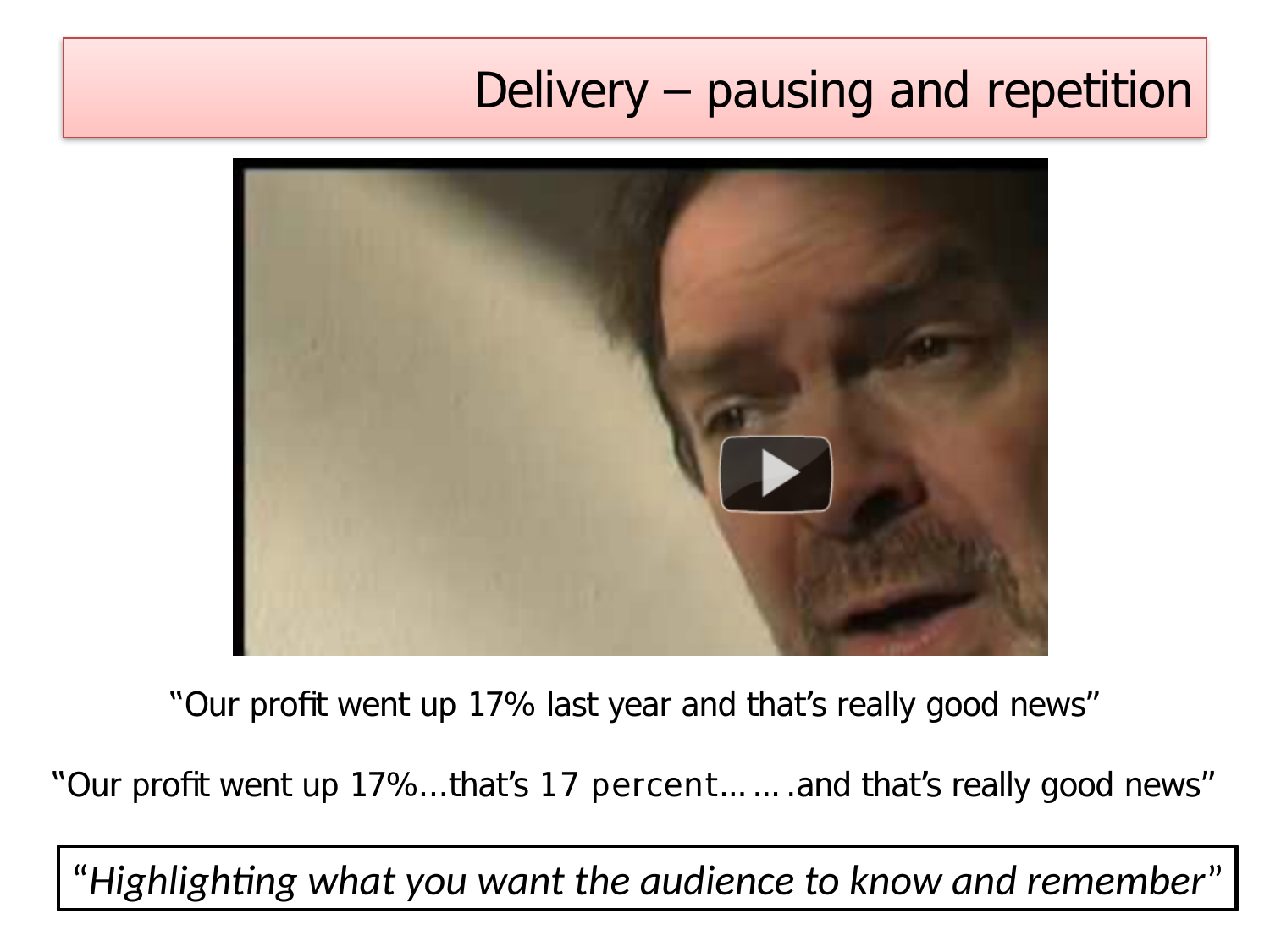

Delivery – pausing and repetition
“Our profit went up 17% last year and that’s really good news”

“Our profit went up 17%...that’s 17 percent…….and that’s really good news”
“Highlighting what you want the audience to know and remember”